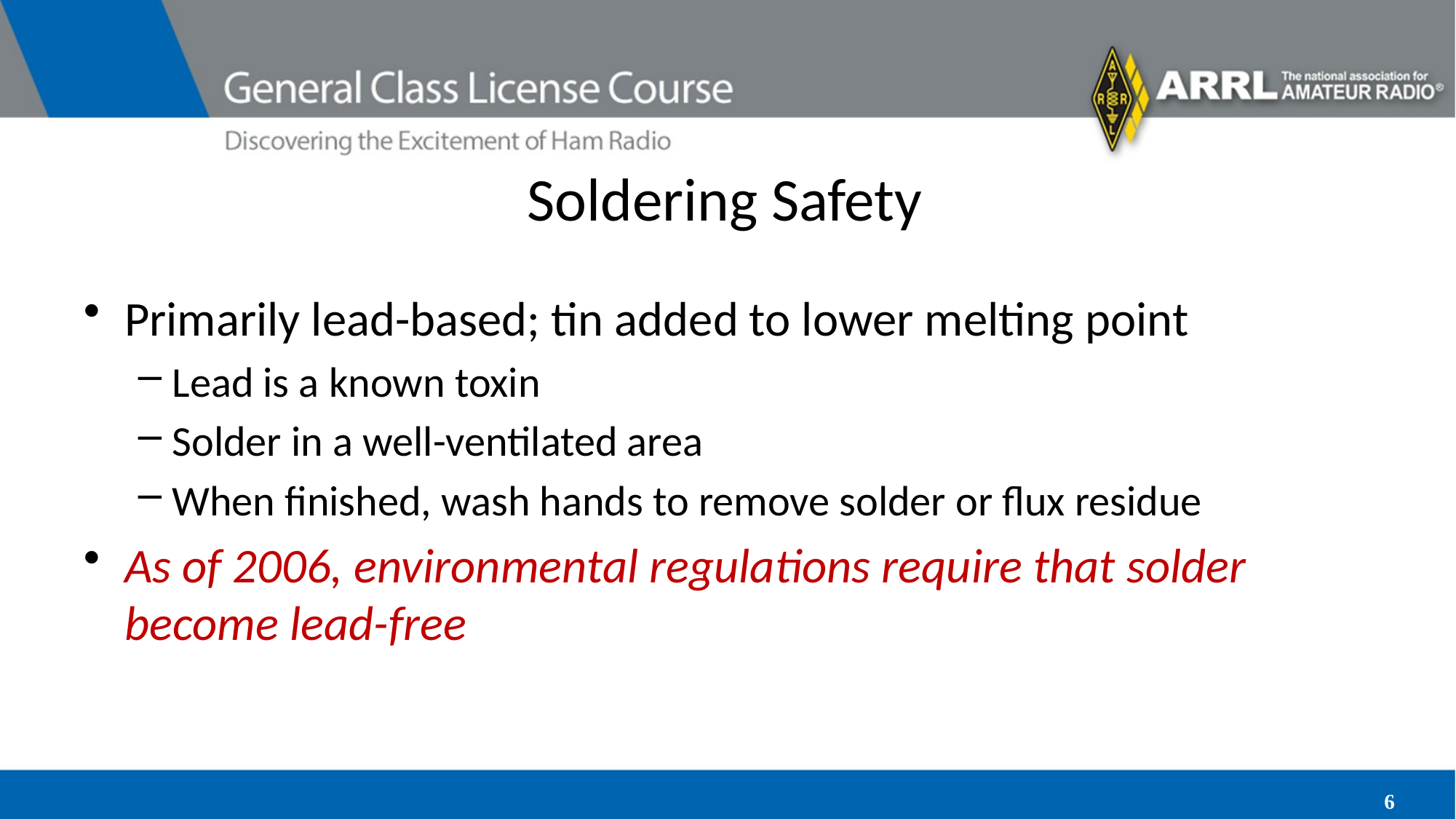

# Soldering Safety
Primarily lead-based; tin added to lower melting point
Lead is a known toxin
Solder in a well-ventilated area
When finished, wash hands to remove solder or flux residue
As of 2006, environmental regulations require that solder become lead-free